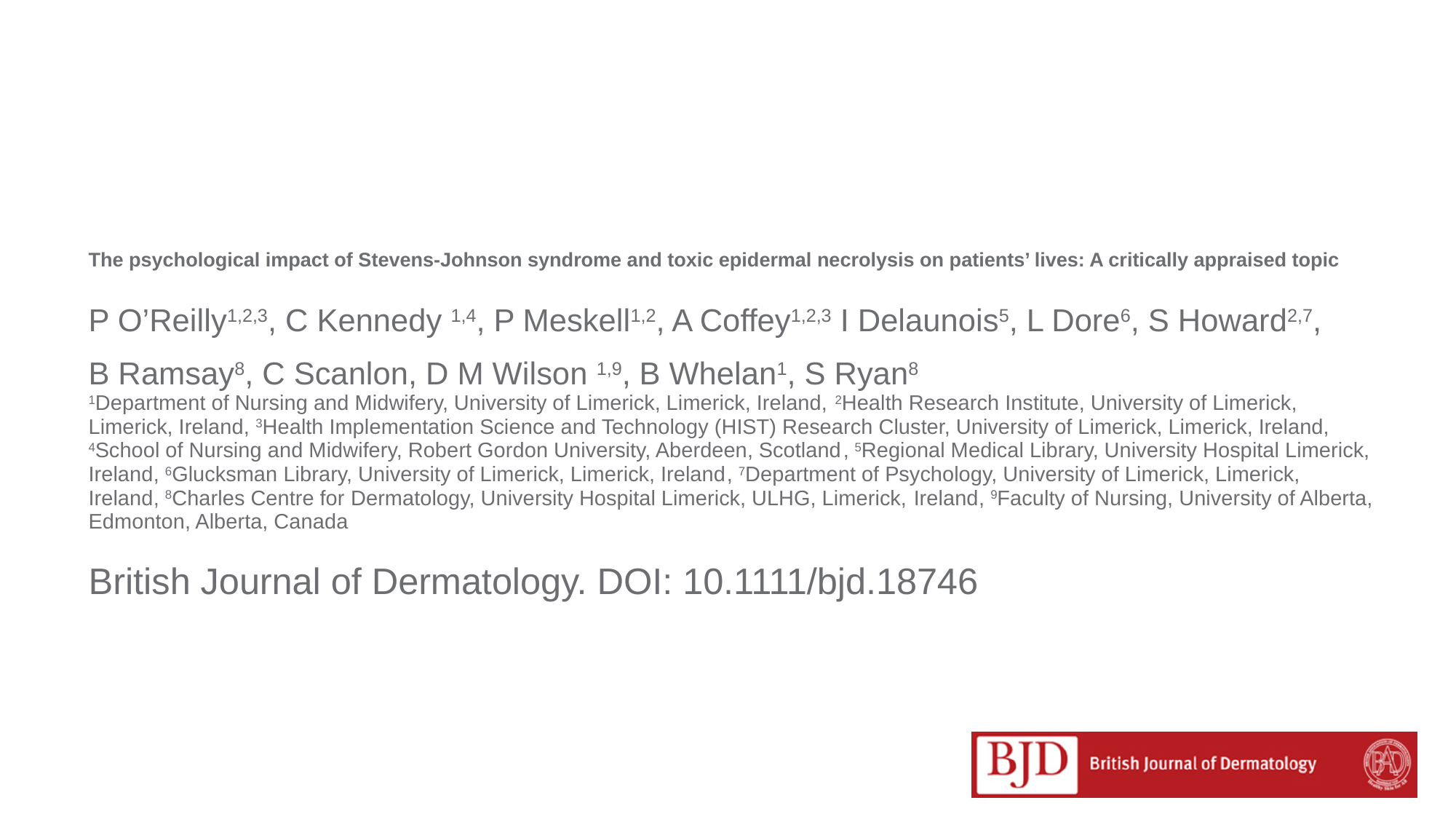

# The psychological impact of Stevens-Johnson syndrome and toxic epidermal necrolysis on patients’ lives: A critically appraised topic
P O’Reilly1,2,3, C Kennedy 1,4, P Meskell1,2, A Coffey1,2,3 I Delaunois5, L Dore6, S Howard2,7,
B Ramsay8, C Scanlon, D M Wilson 1,9, B Whelan1, S Ryan8
1Department of Nursing and Midwifery, University of Limerick, Limerick, Ireland, 2Health Research Institute, University of Limerick, Limerick, Ireland, 3Health Implementation Science and Technology (HIST) Research Cluster, University of Limerick, Limerick, Ireland, 4School of Nursing and Midwifery, Robert Gordon University, Aberdeen, Scotland, 5Regional Medical Library, University Hospital Limerick, Ireland, 6Glucksman Library, University of Limerick, Limerick, Ireland, 7Department of Psychology, University of Limerick, Limerick, Ireland, 8Charles Centre for Dermatology, University Hospital Limerick, ULHG, Limerick, Ireland, 9Faculty of Nursing, University of Alberta, Edmonton, Alberta, Canada

British Journal of Dermatology. DOI: 10.1111/bjd.18746